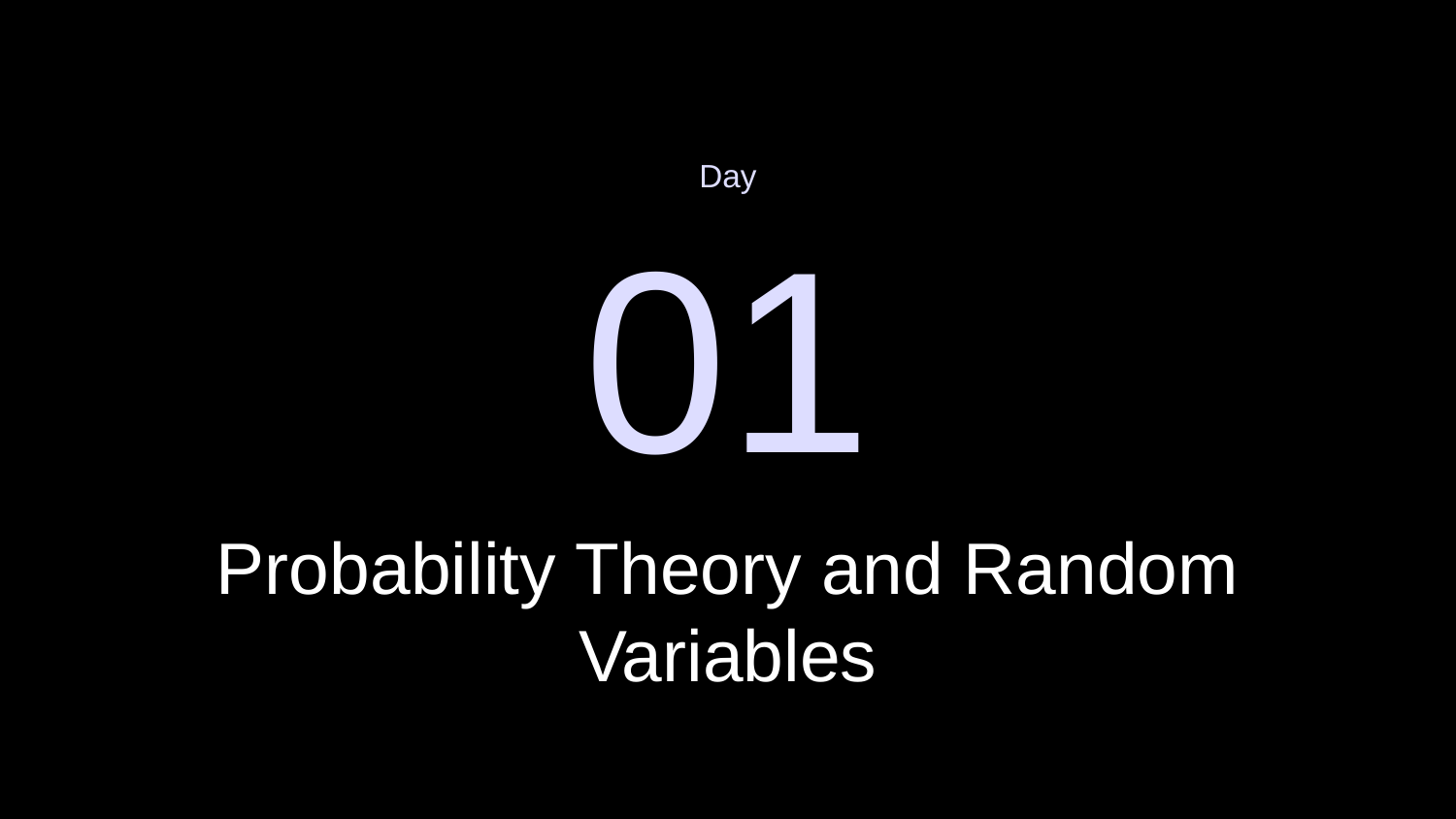

Day
01
# Probability Theory and Random Variables